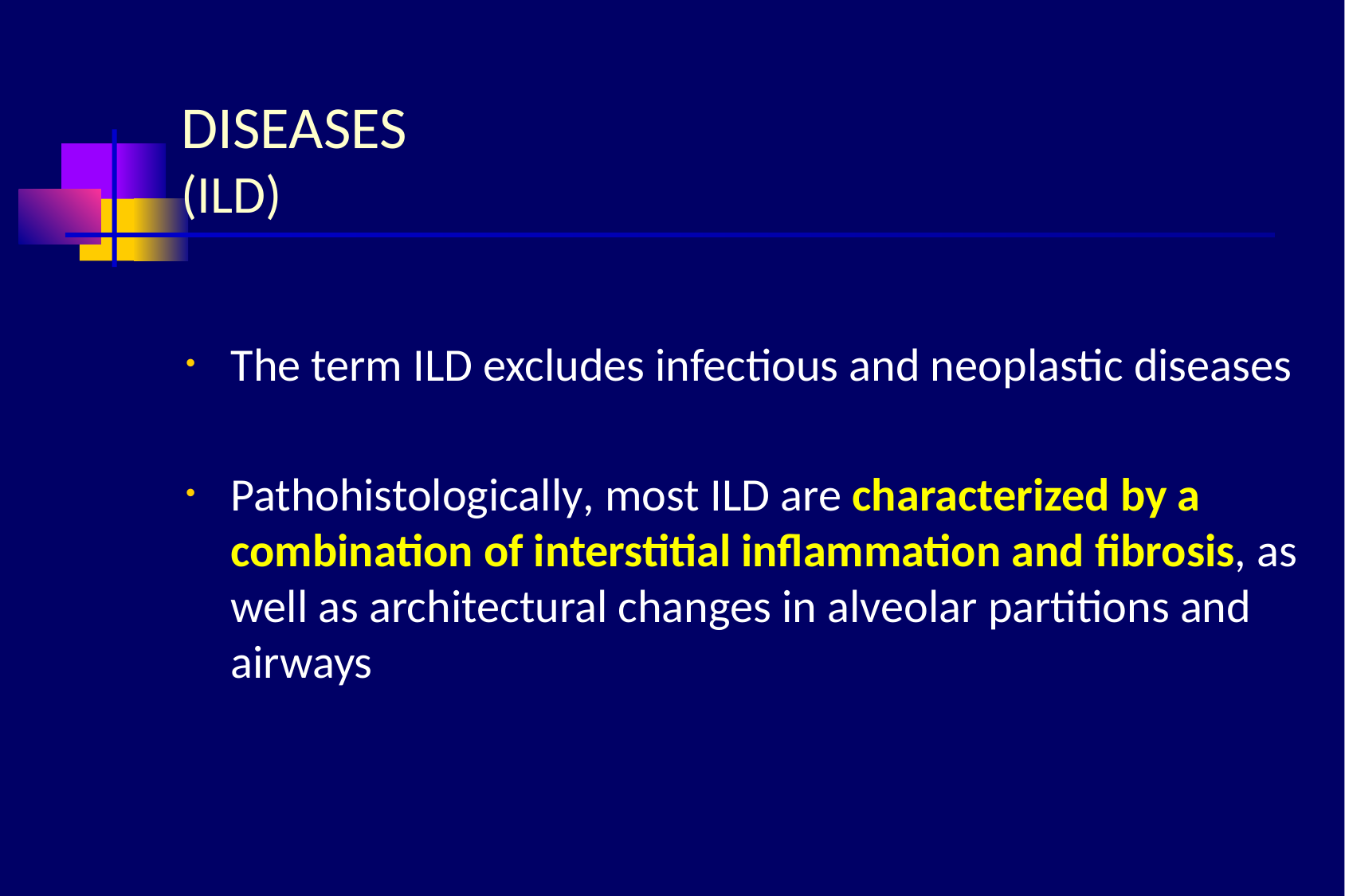

# DISEASES (ILD)

The term ILD excludes infectious and neoplastic diseases

Pathohistologically, most ILD are characterized by a combination of interstitial inflammation and fibrosis, as well as architectural changes in alveolar partitions and airways